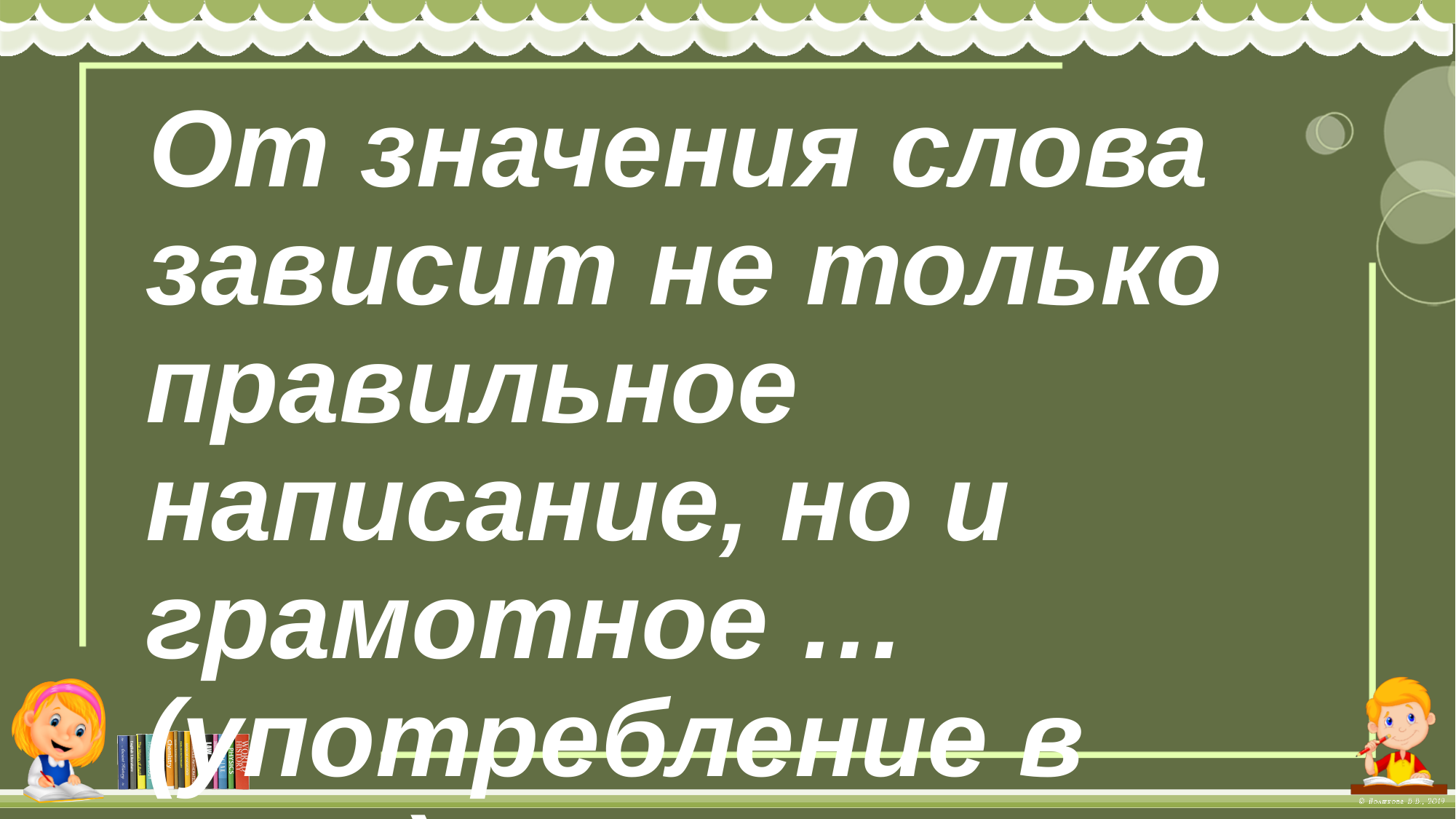

От значения слова зависит не только правильное написание, но и грамотное … (употребление в речи)